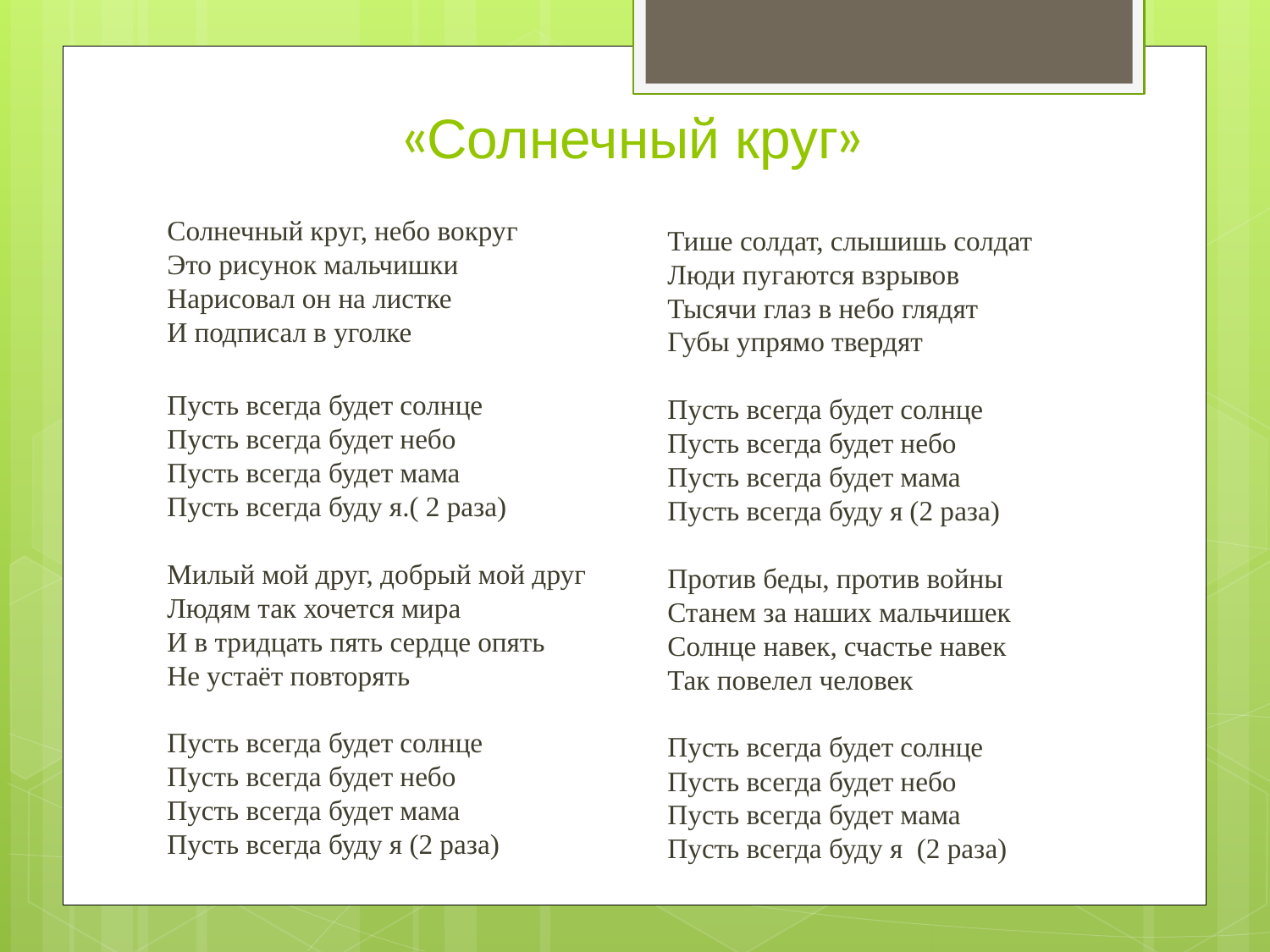

# «Солнечный круг»
Солнечный круг, небо вокруг
Это рисунок мальчишки
Нарисовал он на листке
И подписал в уголке
Пусть всегда будет солнце
Пусть всегда будет небо
Пусть всегда будет мама
Пусть всегда буду я.( 2 раза)
Милый мой друг, добрый мой друг
Людям так хочется мира
И в тридцать пять сердце опять
Не устаёт повторять
Пусть всегда будет солнце
Пусть всегда будет небо
Пусть всегда будет мама
Пусть всегда буду я (2 раза)
Тише солдат, слышишь солдат
Люди пугаются взрывов
Тысячи глаз в небо глядят
Губы упрямо твердят
Пусть всегда будет солнце
Пусть всегда будет небо
Пусть всегда будет мама
Пусть всегда буду я (2 раза)
Против беды, против войны
Станем за наших мальчишек
Солнце навек, счастье навек
Так повелел человек
Пусть всегда будет солнце
Пусть всегда будет небо
Пусть всегда будет мама
Пусть всегда буду я  (2 раза)